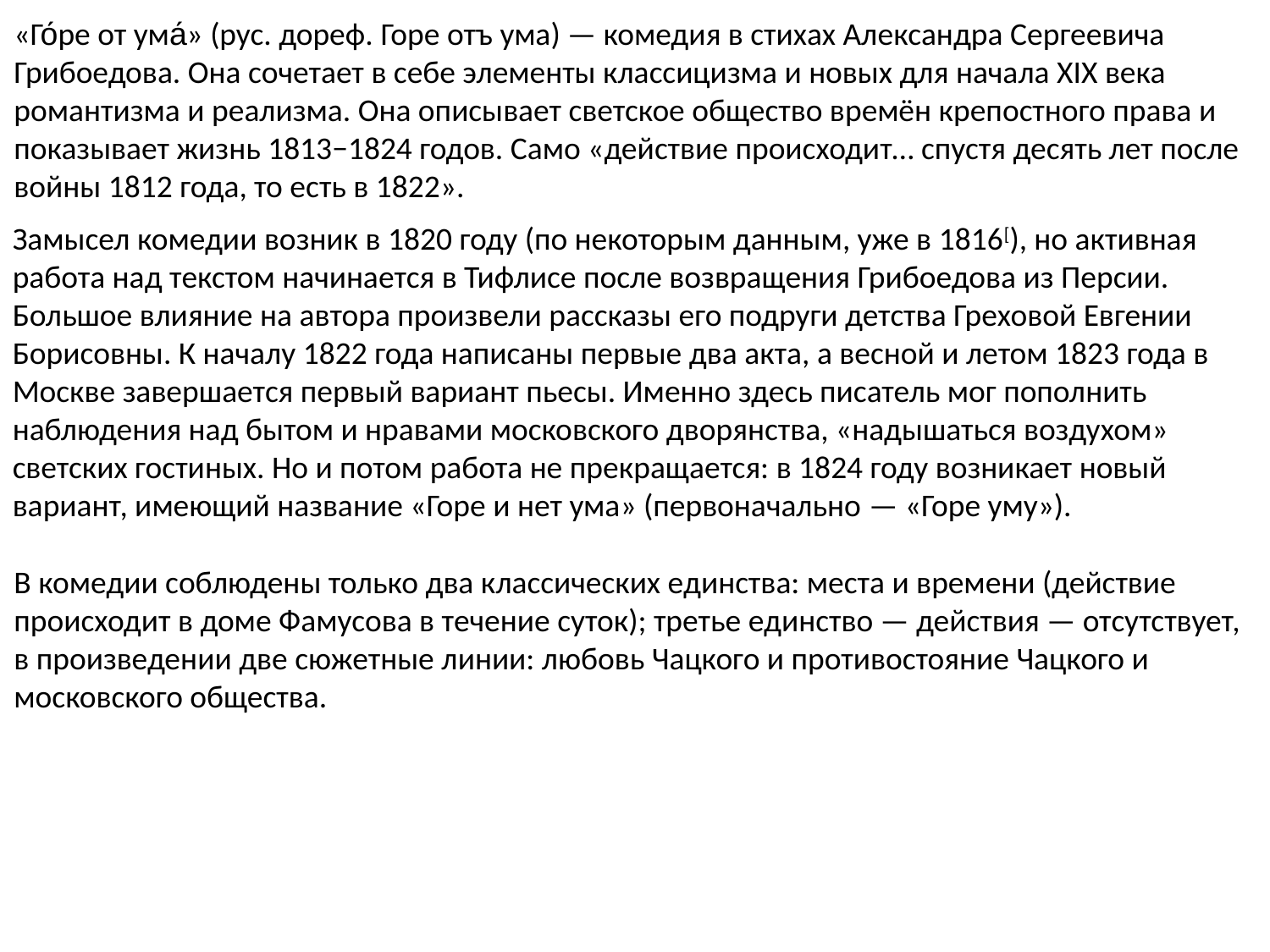

«Го́ре от ума́» (рус. дореф. Горе отъ ума) — комедия в стихах Александра Сергеевича Грибоедова. Она сочетает в себе элементы классицизма и новых для начала XIX века романтизма и реализма. Она описывает светское общество времён крепостного права и показывает жизнь 1813−1824 годов. Само «действие происходит… спустя десять лет после войны 1812 года, то есть в 1822».
Замысел комедии возник в 1820 году (по некоторым данным, уже в 1816[), но активная работа над текстом начинается в Тифлисе после возвращения Грибоедова из Персии. Большое влияние на автора произвели рассказы его подруги детства Греховой Евгении Борисовны. К началу 1822 года написаны первые два акта, а весной и летом 1823 года в Москве завершается первый вариант пьесы. Именно здесь писатель мог пополнить наблюдения над бытом и нравами московского дворянства, «надышаться воздухом» светских гостиных. Но и потом работа не прекращается: в 1824 году возникает новый вариант, имеющий название «Горе и нет ума» (первоначально — «Горе уму»).
В комедии соблюдены только два классических единства: места и времени (действие происходит в доме Фамусова в течение суток); третье единство — действия — отсутствует, в произведении две сюжетные линии: любовь Чацкого и противостояние Чацкого и московского общества.